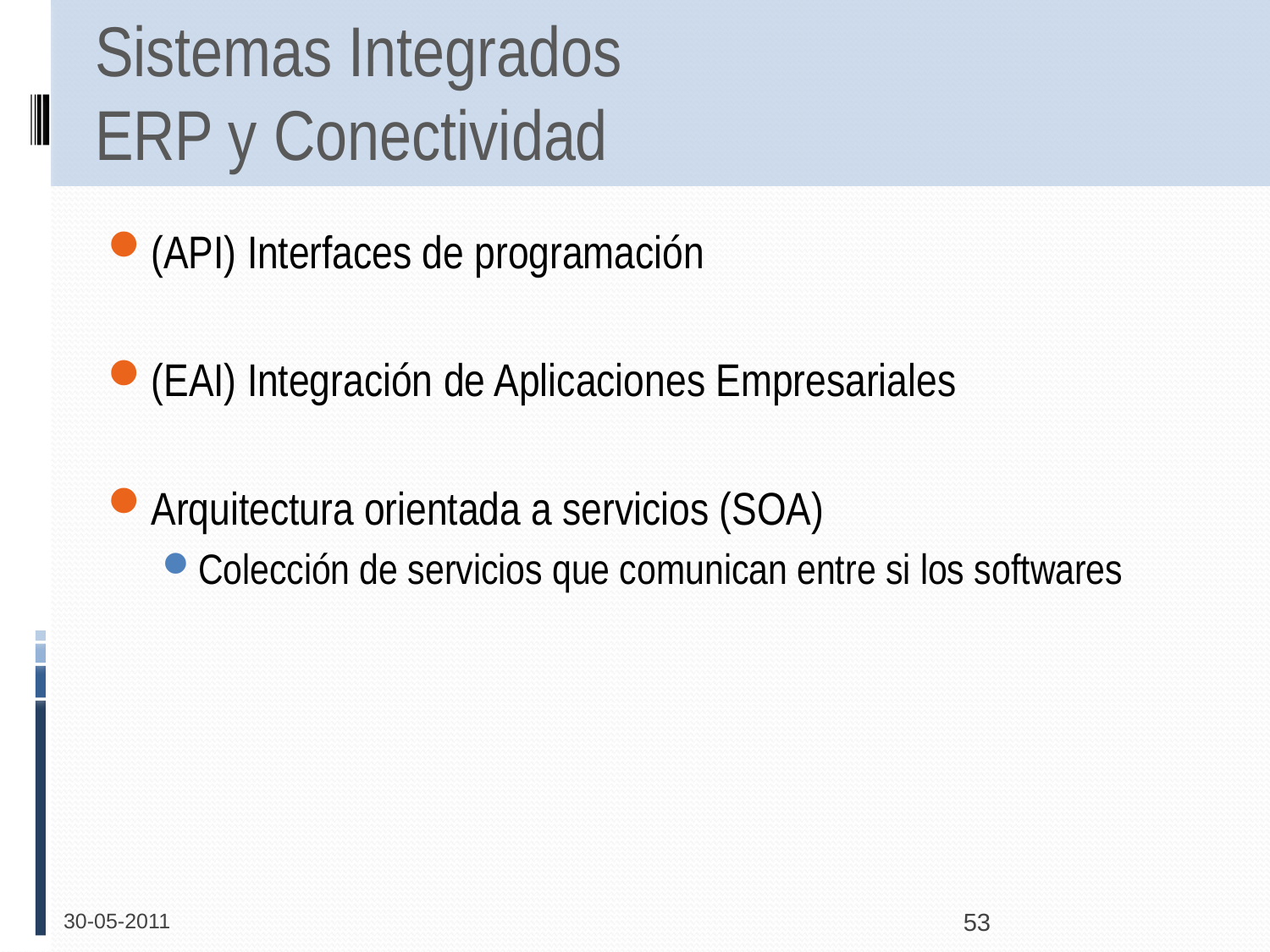

# Sistemas Integrados ERP y Conectividad
(API) Interfaces de programación

(EAI) Integración de Aplicaciones Empresariales

Arquitectura orientada a servicios (SOA)
Colección de servicios que comunican entre si los softwares
30-05-2011
53